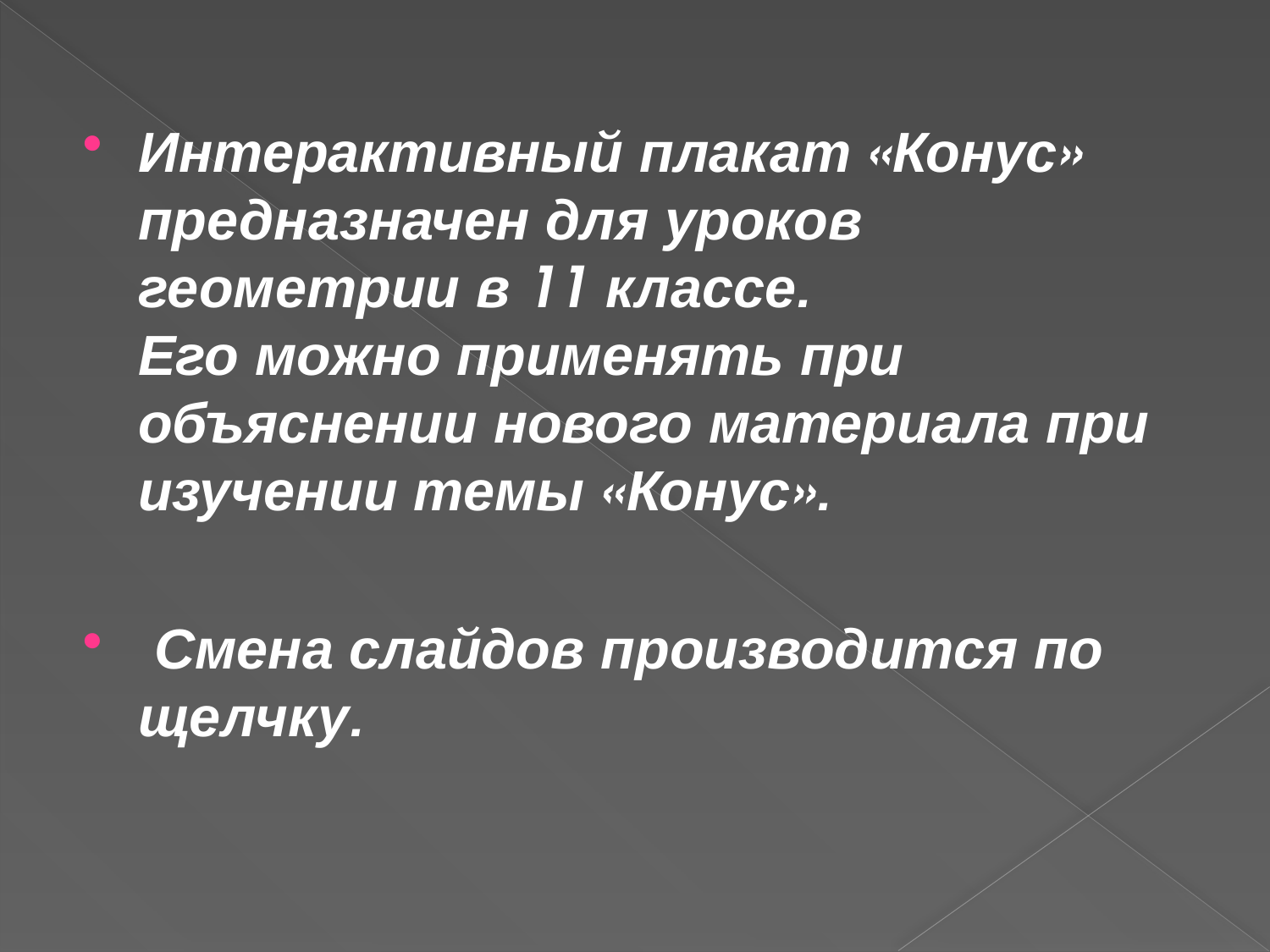

Интерактивный плакат «Конус» предназначен для уроков  геометрии в 11 классе.
Его можно применять при объяснении нового материала при изучении темы «Конус».

 Смена слайдов производится по щелчку.